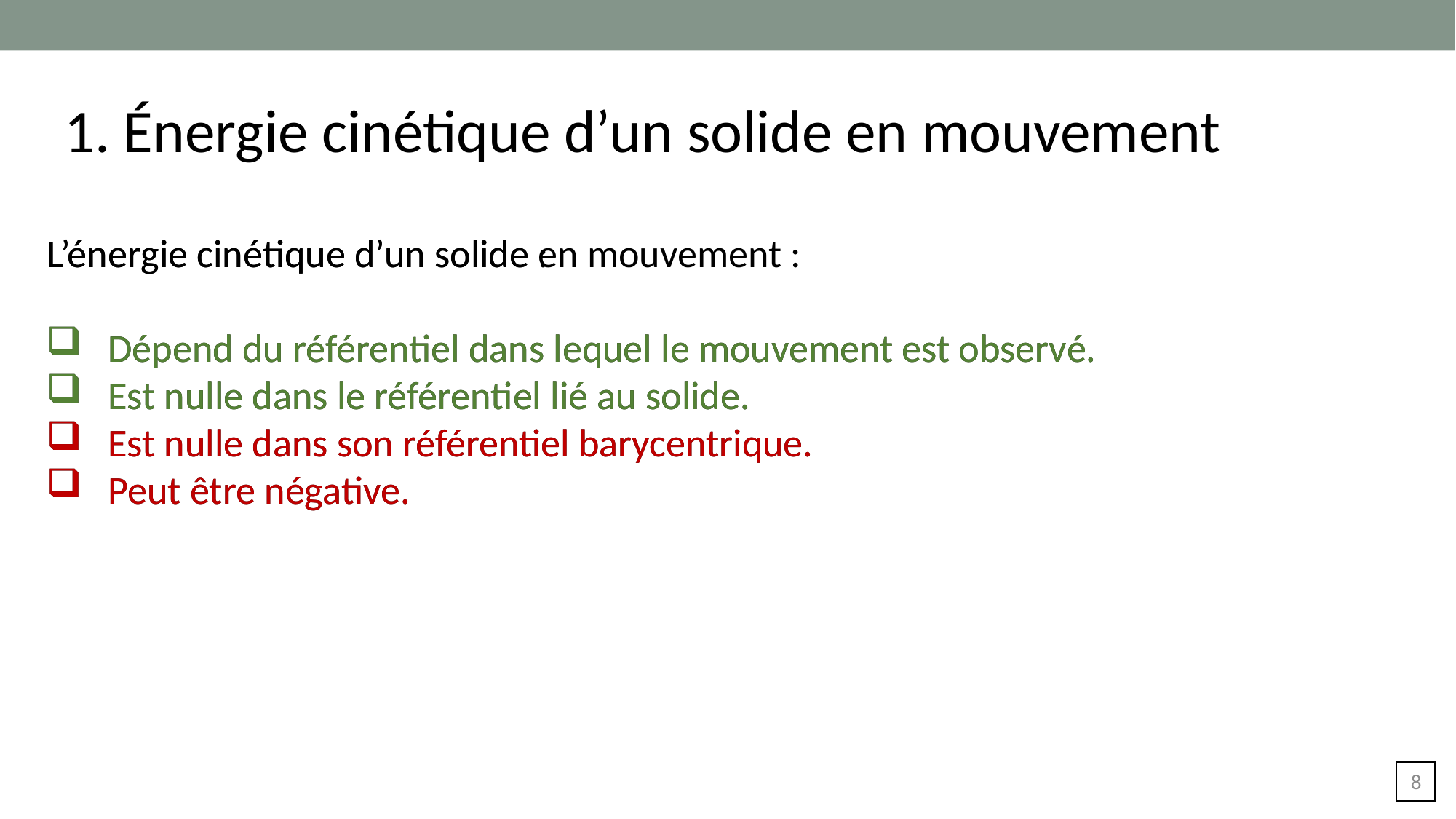

1. Énergie cinétique d’un solide en mouvement
L’énergie cinétique d’un solide :

Dépend du référentiel dans lequel le mouvement est observé.
Est nulle dans le référentiel lié au solide.
Est nulle dans son référentiel barycentrique.
Peut être négative.
L’énergie cinétique d’un solide en mouvement :

Dépend du référentiel dans lequel le mouvement est observé.
Est nulle dans le référentiel lié au solide.
Est nulle dans son référentiel barycentrique.
Peut être négative.
8